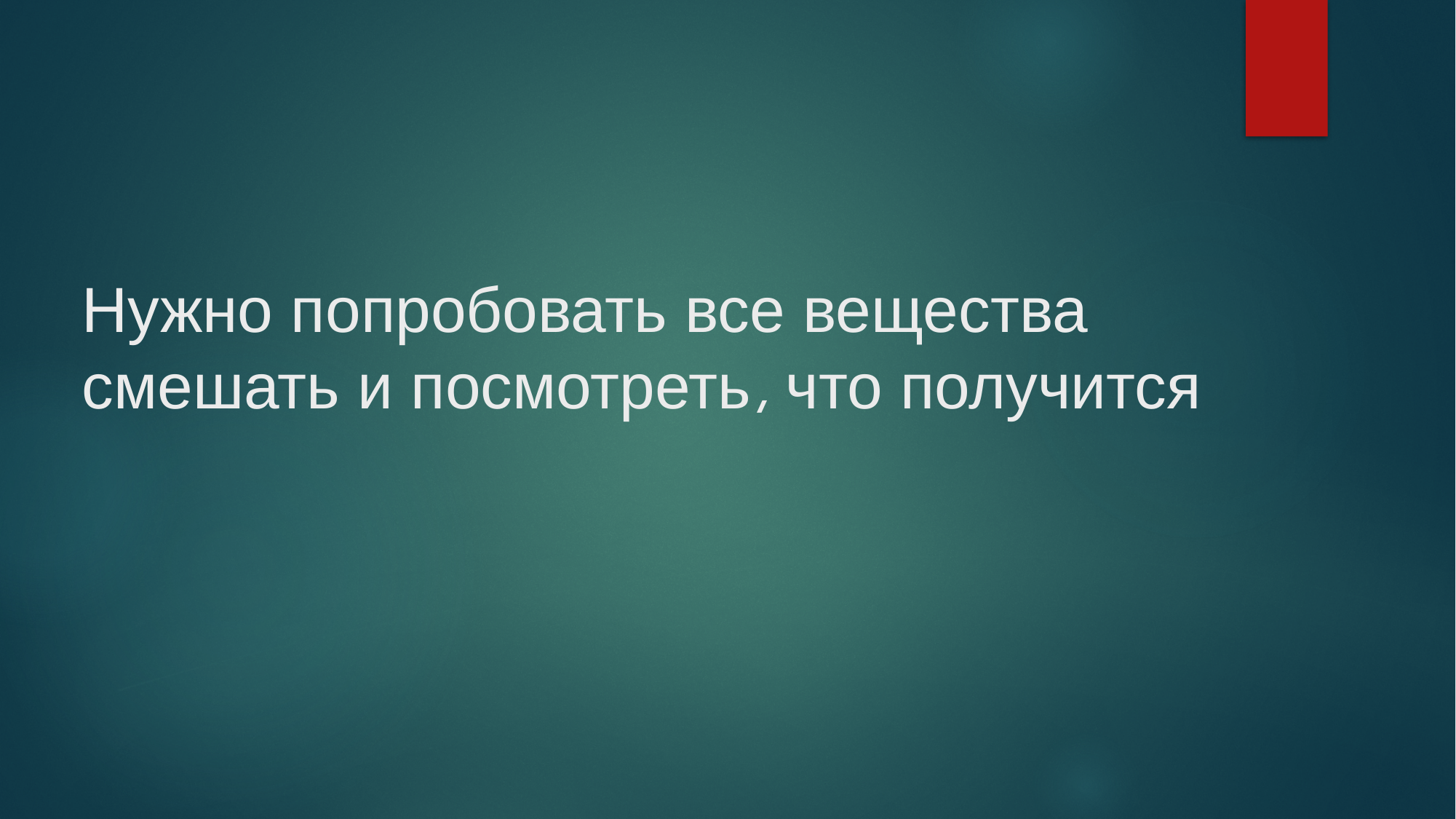

# Нужно попробовать все вещества смешать и посмотреть, что получится